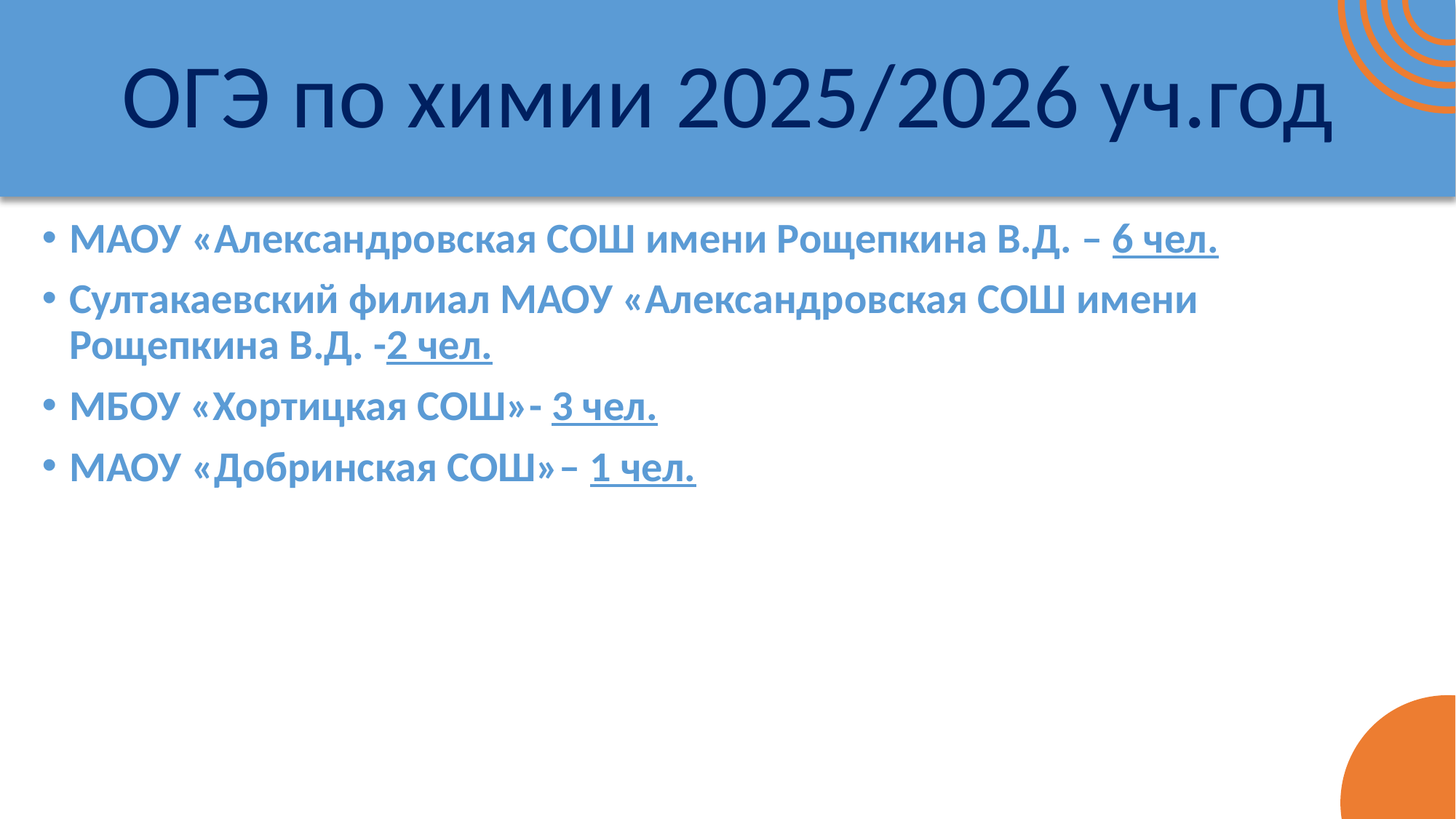

# ОГЭ по химии 2025/2026 уч.год
МАОУ «Александровская СОШ имени Рощепкина В.Д. – 6 чел.
Султакаевский филиал МАОУ «Александровская СОШ имени Рощепкина В.Д. -2 чел.
МБОУ «Хортицкая СОШ»- 3 чел.
МАОУ «Добринская СОШ»– 1 чел.